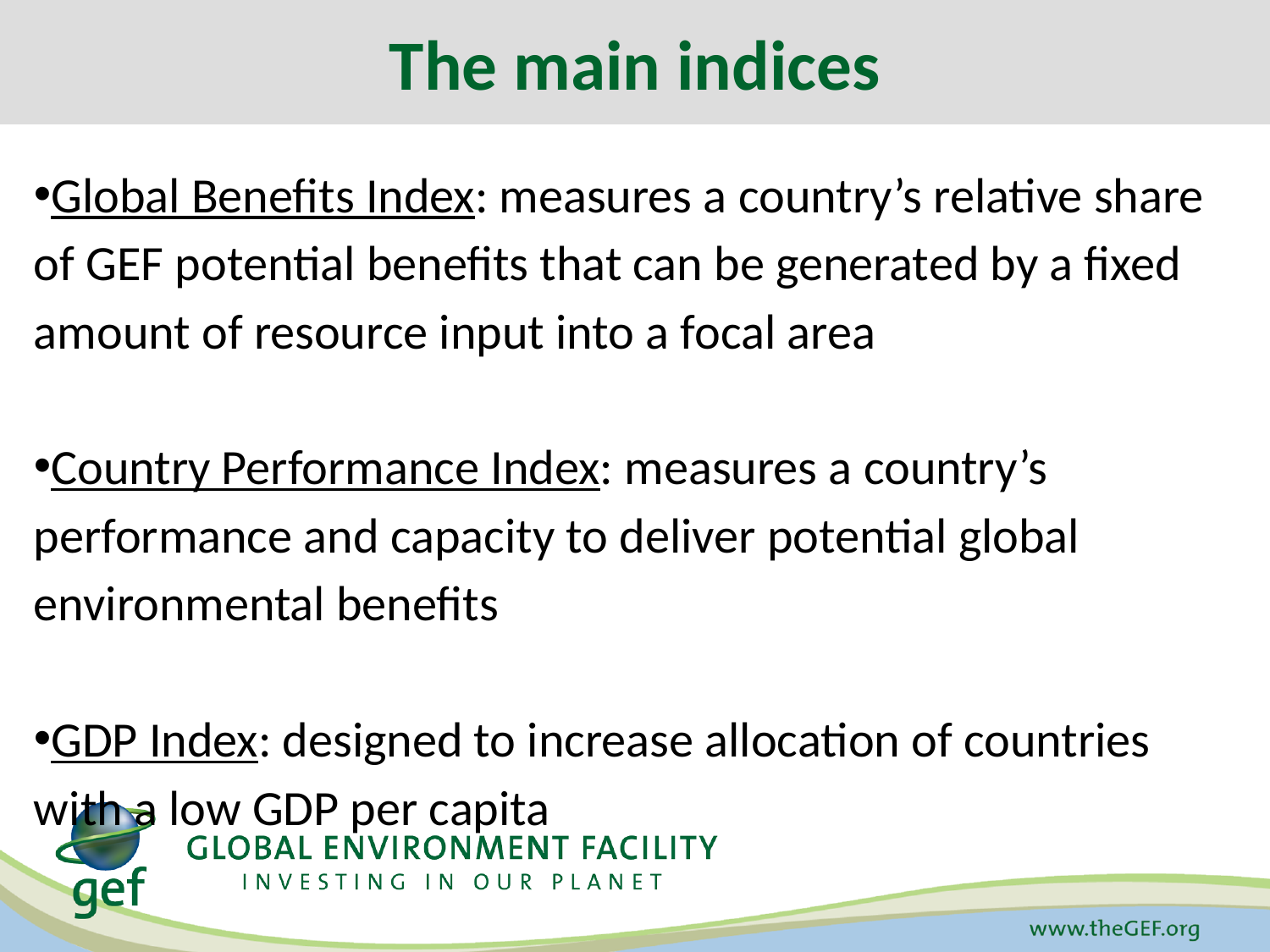

The main indices
Global Benefits Index: measures a country’s relative share of GEF potential benefits that can be generated by a fixed amount of resource input into a focal area

Country Performance Index: measures a country’s performance and capacity to deliver potential global environmental benefits

GDP Index: designed to increase allocation of countries with a low GDP per capita